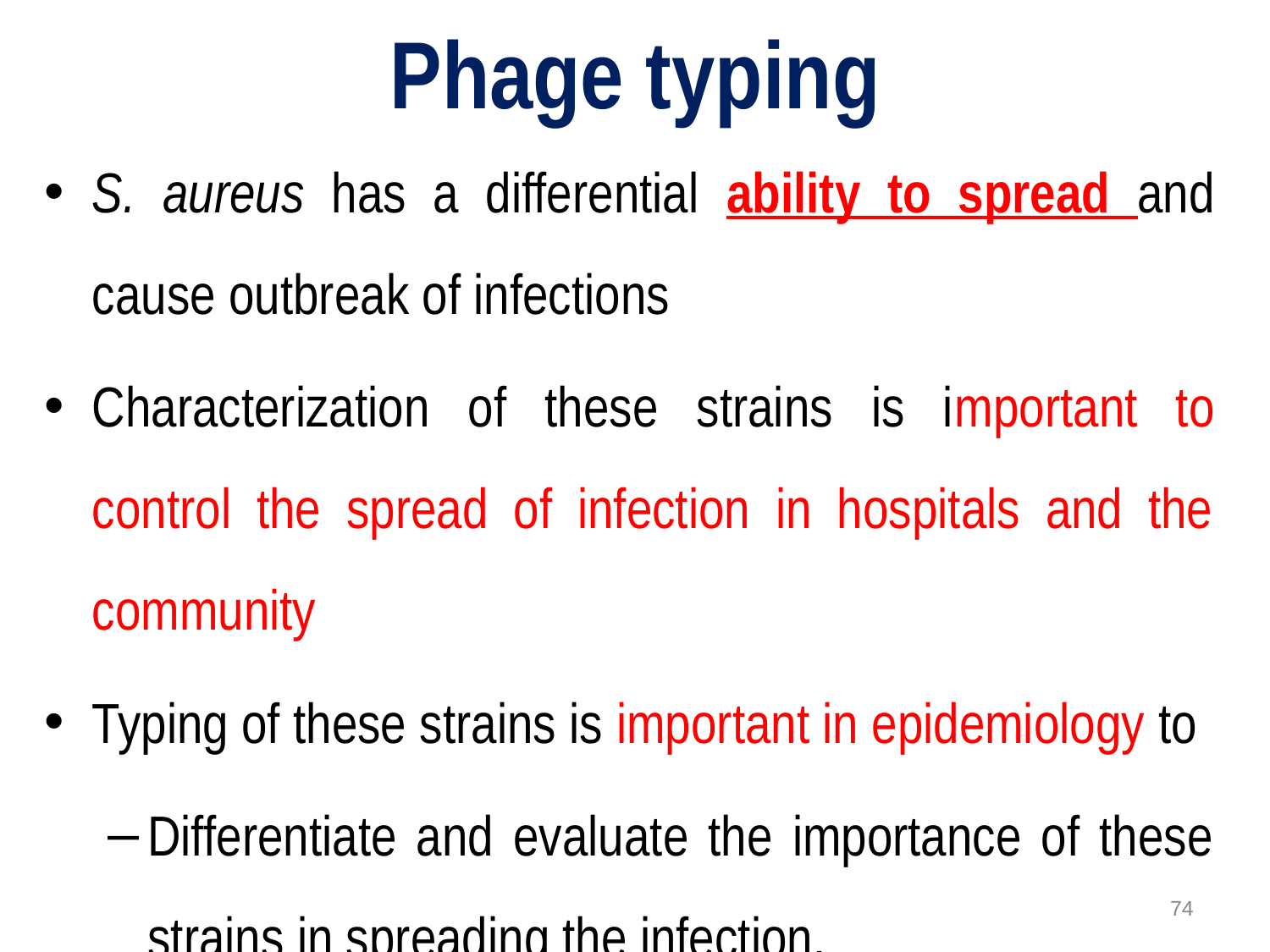

# Phage typing
S. aureus has a differential ability to spread and cause outbreak of infections
Characterization of these strains is important to control the spread of infection in hospitals and the community
Typing of these strains is important in epidemiology to
Differentiate and evaluate the importance of these strains in spreading the infection.

74